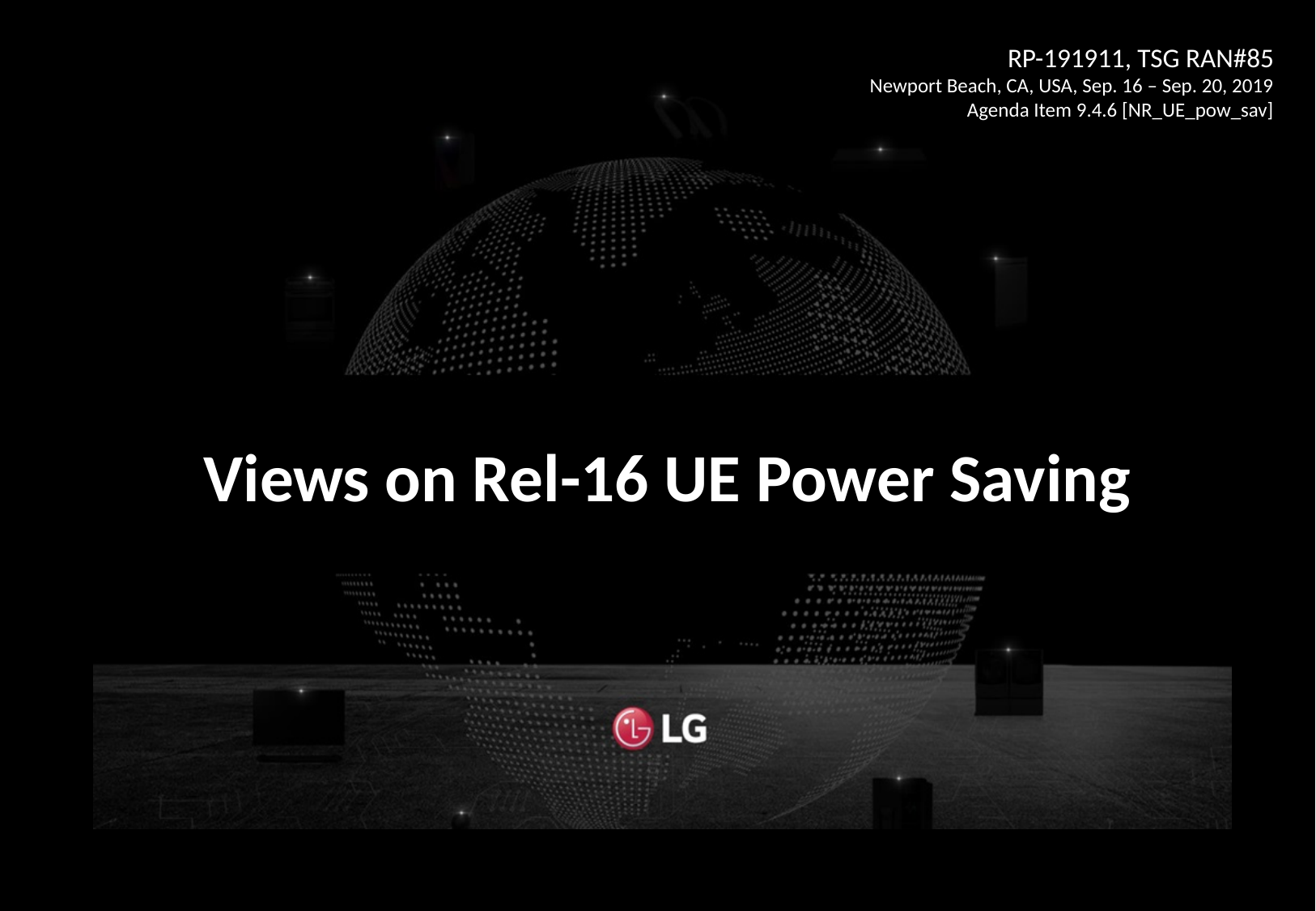

# Views on Rel-16 UE Power Saving